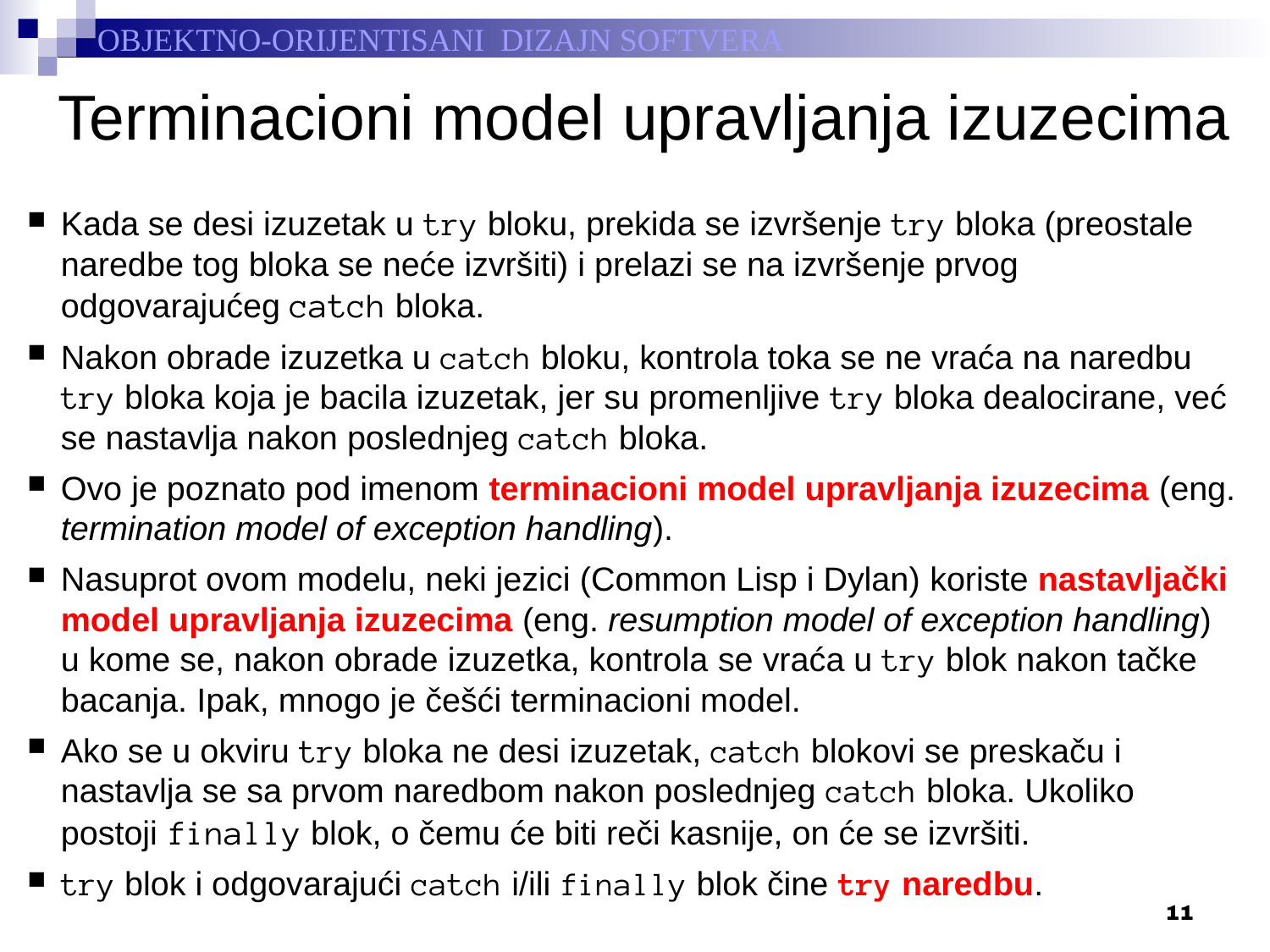

# Terminacioni model upravljanja izuzecima
Kada se desi izuzetak u try bloku, prekida se izvršenje try bloka (preostale naredbe tog bloka se neće izvršiti) i prelazi se na izvršenje prvog odgovarajućeg catch bloka.
Nakon obrade izuzetka u catch bloku, kontrola toka se ne vraća na naredbu try bloka koja je bacila izuzetak, jer su promenljive try bloka dealocirane, već se nastavlja nakon poslednjeg catch bloka.
Ovo je poznato pod imenom terminacioni model upravljanja izuzecima (eng. termination model of exception handling).
Nasuprot ovom modelu, neki jezici (Common Lisp i Dylan) koriste nastavljački model upravljanja izuzecima (eng. resumption model of exception handling) u kome se, nakon obrade izuzetka, kontrola se vraća u try blok nakon tačke bacanja. Ipak, mnogo je češći terminacioni model.
Ako se u okviru try bloka ne desi izuzetak, catch blokovi se preskaču i nastavlja se sa prvom naredbom nakon poslednjeg catch bloka. Ukoliko postoji finally blok, o čemu će biti reči kasnije, on će se izvršiti.
try blok i odgovarajući catch i/ili finally blok čine try naredbu.
11